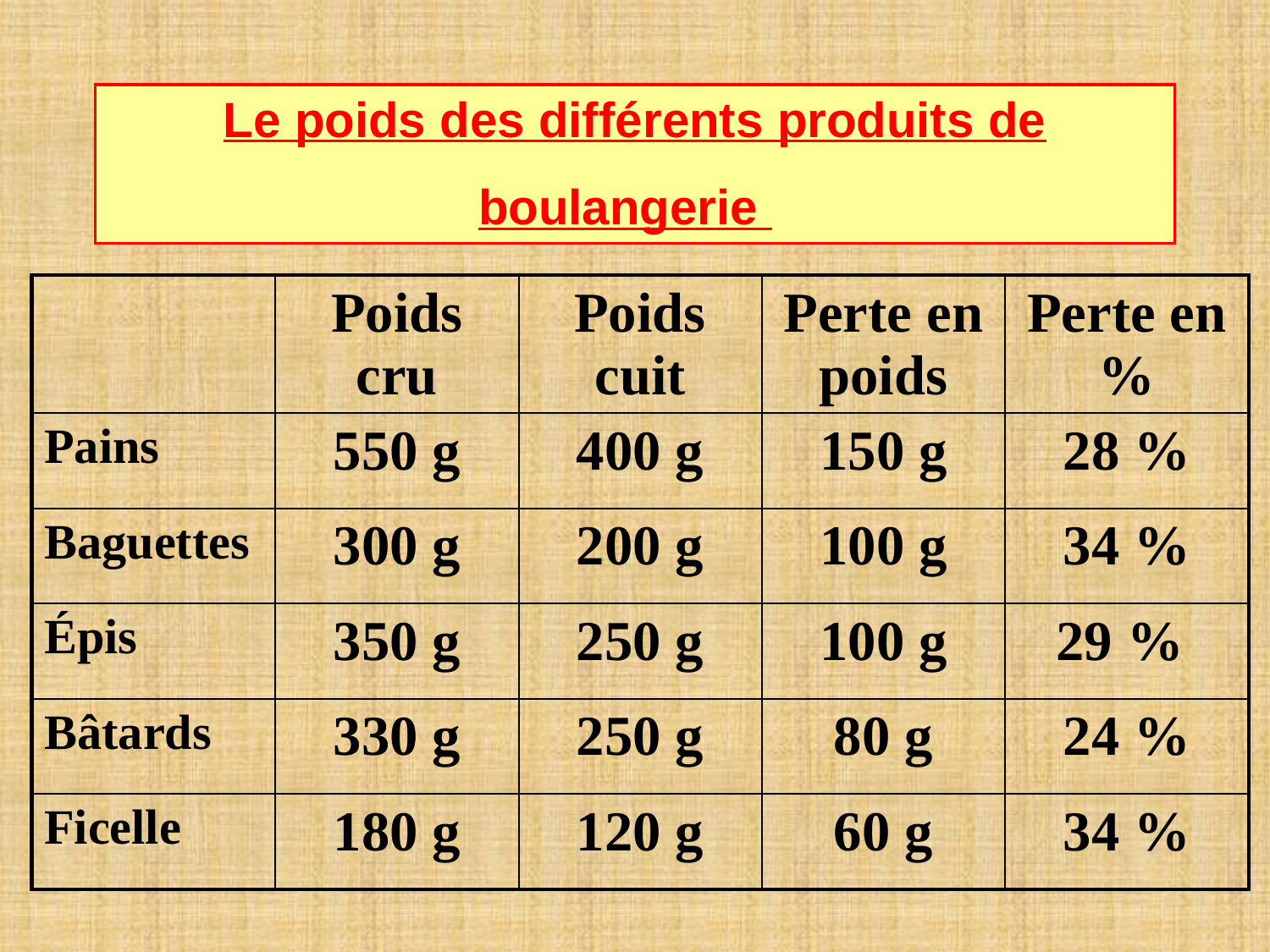

# Le poids des différents produits de boulangerie
|  | Poids cru | Poids cuit | Perte en poids | Perte en % |
| --- | --- | --- | --- | --- |
| Pains | 550 g | 400 g | 150 g | 28 % |
| Baguettes | 300 g | 200 g | 100 g | 34 % |
| Épis | 350 g | 250 g | 100 g | 29 % |
| Bâtards | 330 g | 250 g | 80 g | 24 % |
| Ficelle | 180 g | 120 g | 60 g | 34 % |